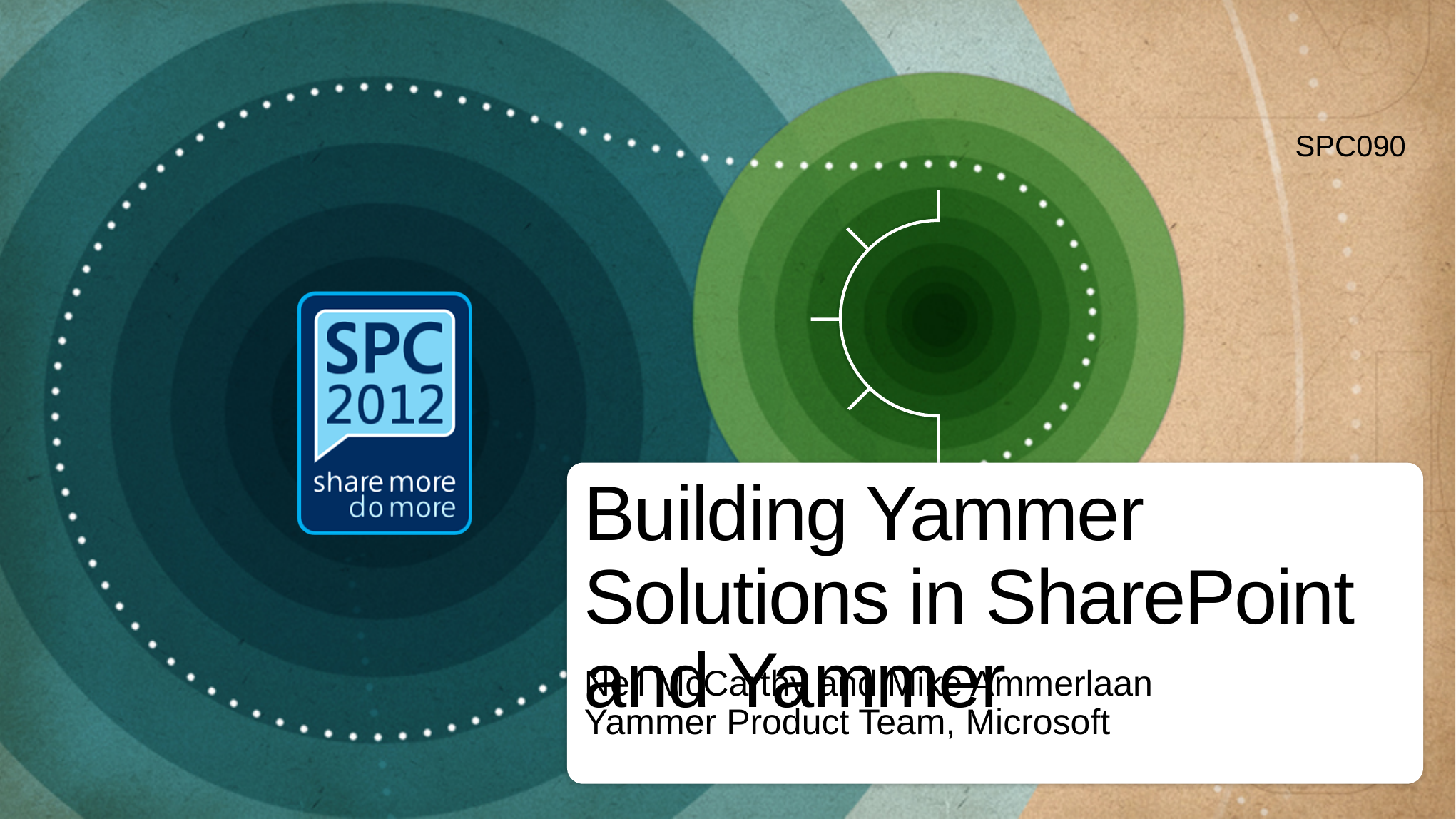

SPC090
# Building Yammer Solutions in SharePoint and Yammer
Neil McCarthy and Mike Ammerlaan
Yammer Product Team, Microsoft